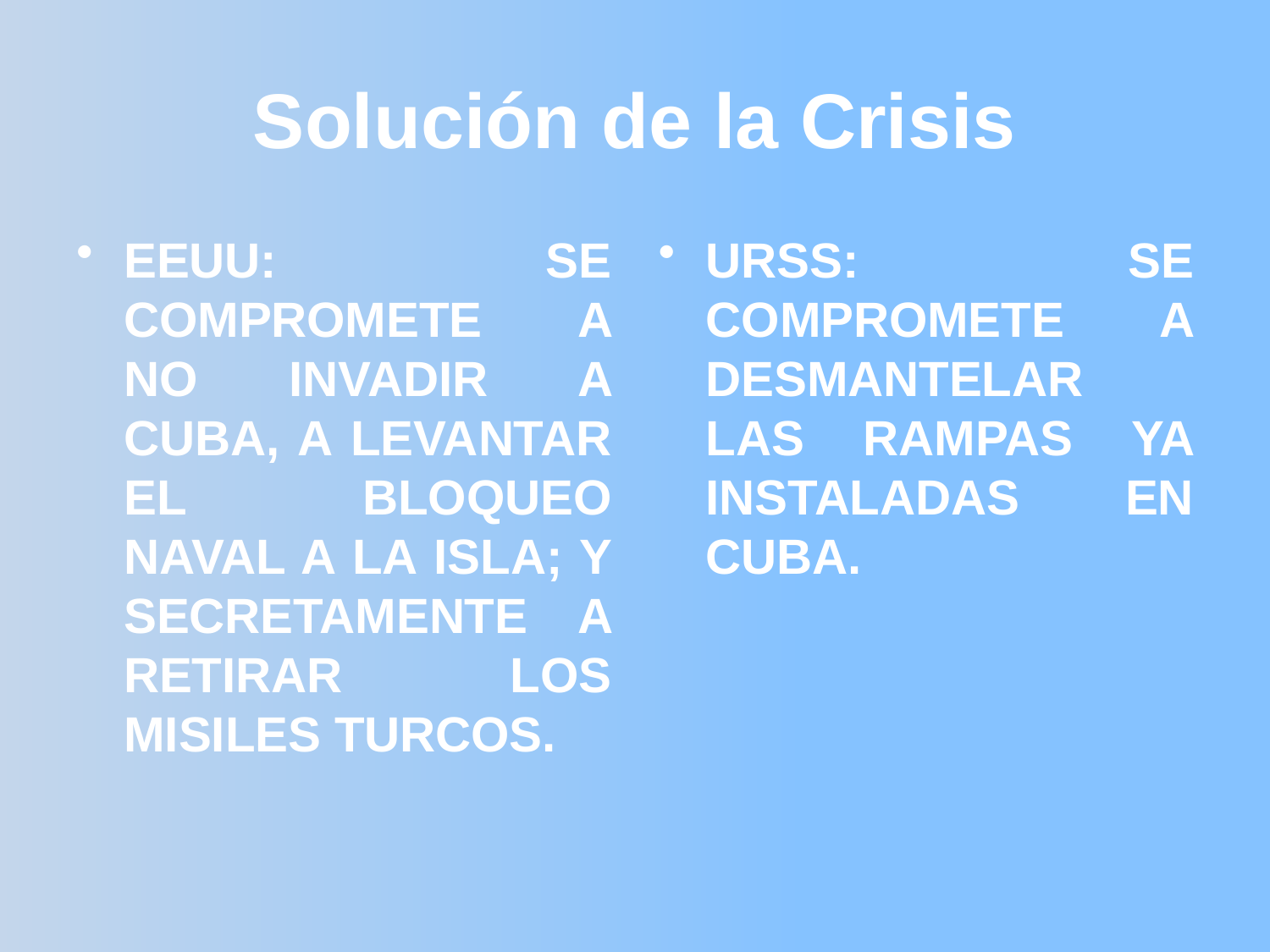

# Solución de la Crisis
EEUU: SE COMPROMETE A NO INVADIR A CUBA, A LEVANTAR EL BLOQUEO NAVAL A LA ISLA; Y SECRETAMENTE A RETIRAR LOS MISILES TURCOS.
URSS: SE COMPROMETE A DESMANTELAR LAS RAMPAS YA INSTALADAS EN CUBA.